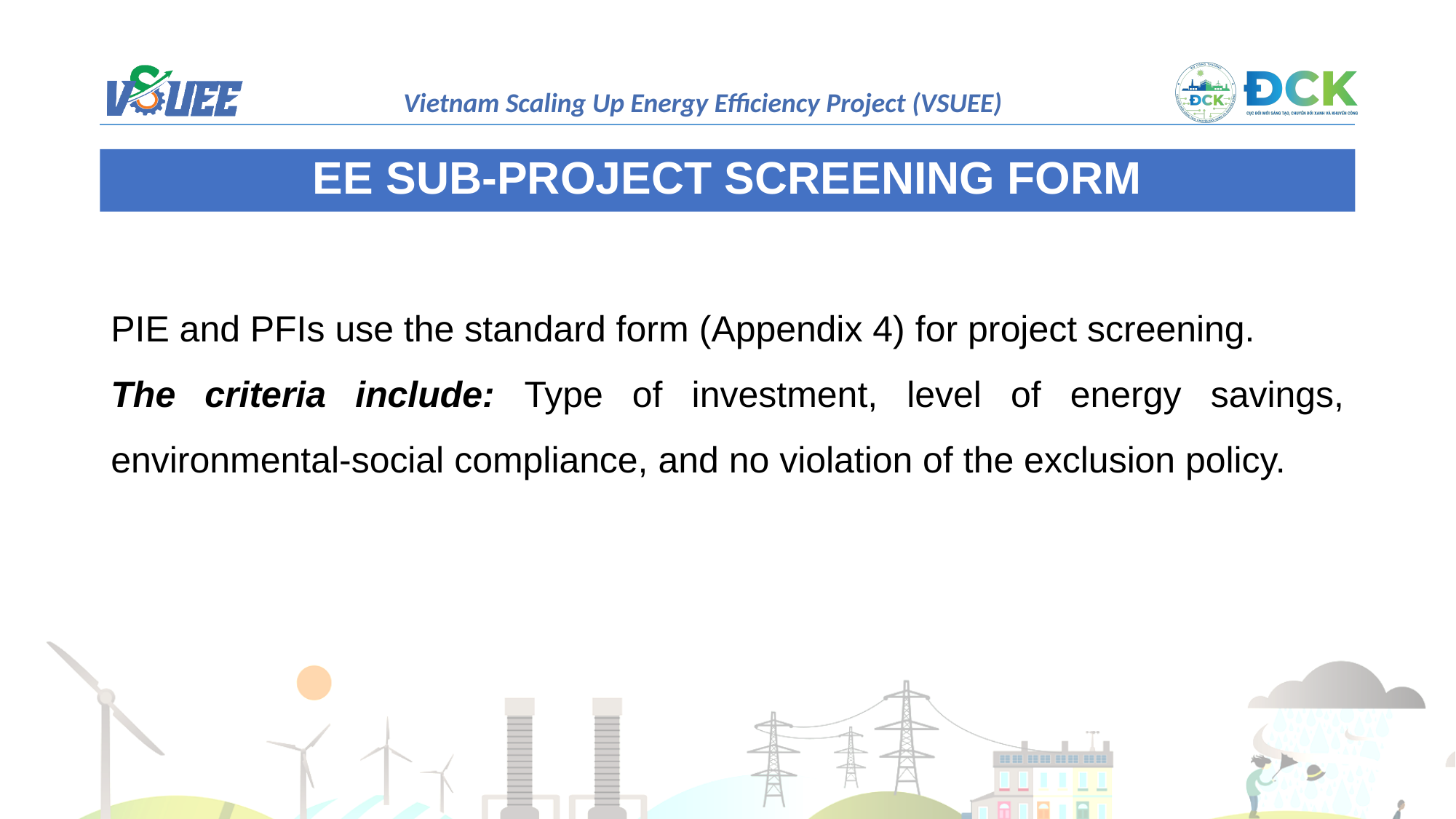

EE SUB-PROJECT SCREENING FORM
PIE and PFIs use the standard form (Appendix 4) for project screening.
The criteria include: Type of investment, level of energy savings, environmental-social compliance, and no violation of the exclusion policy.